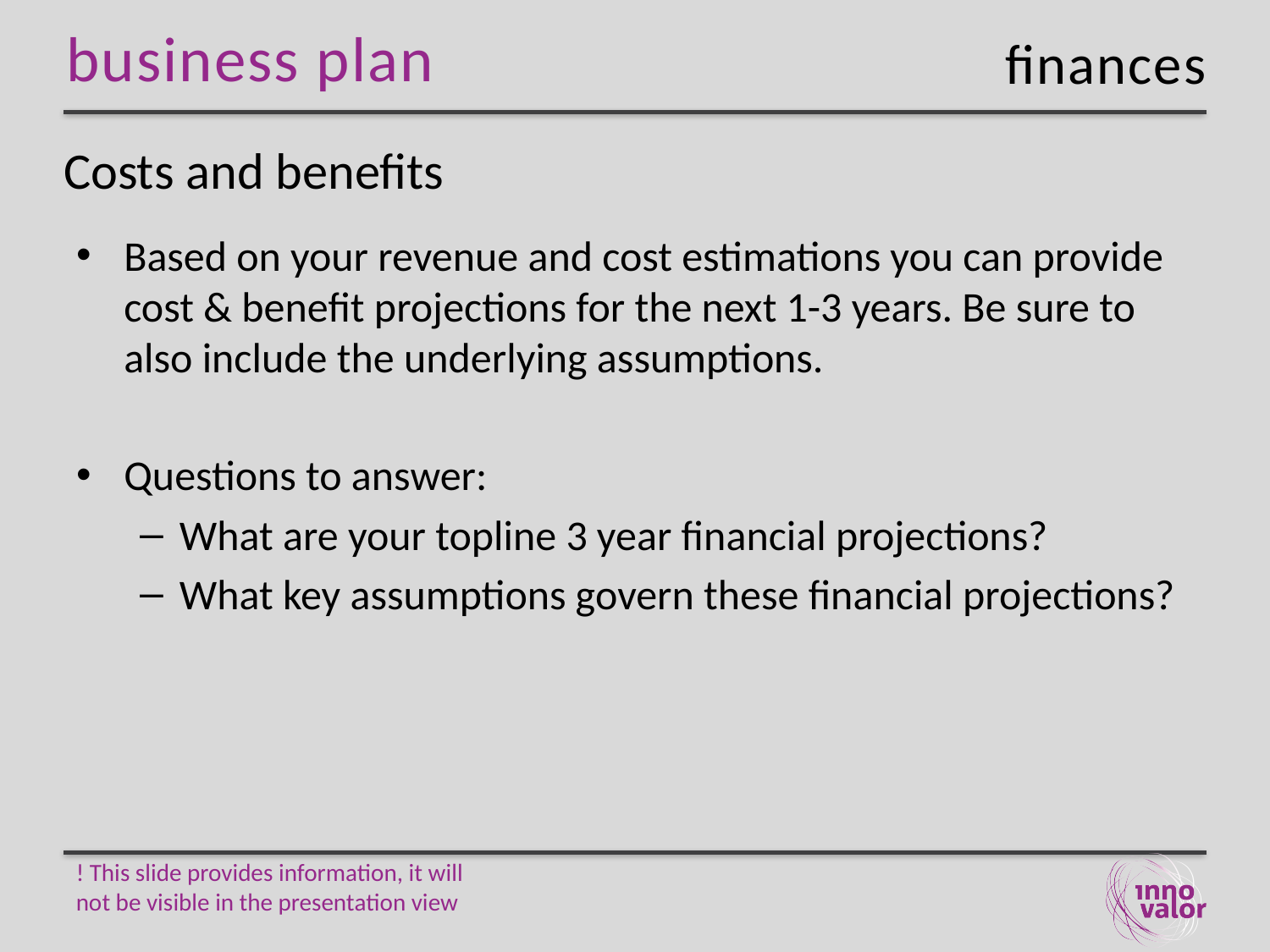

finances
# Costs and benefits
Based on your revenue and cost estimations you can provide cost & benefit projections for the next 1-3 years. Be sure to also include the underlying assumptions.

Questions to answer:
What are your topline 3 year financial projections?
What key assumptions govern these financial projections?

! This slide provides information, it will not be visible in the presentation view